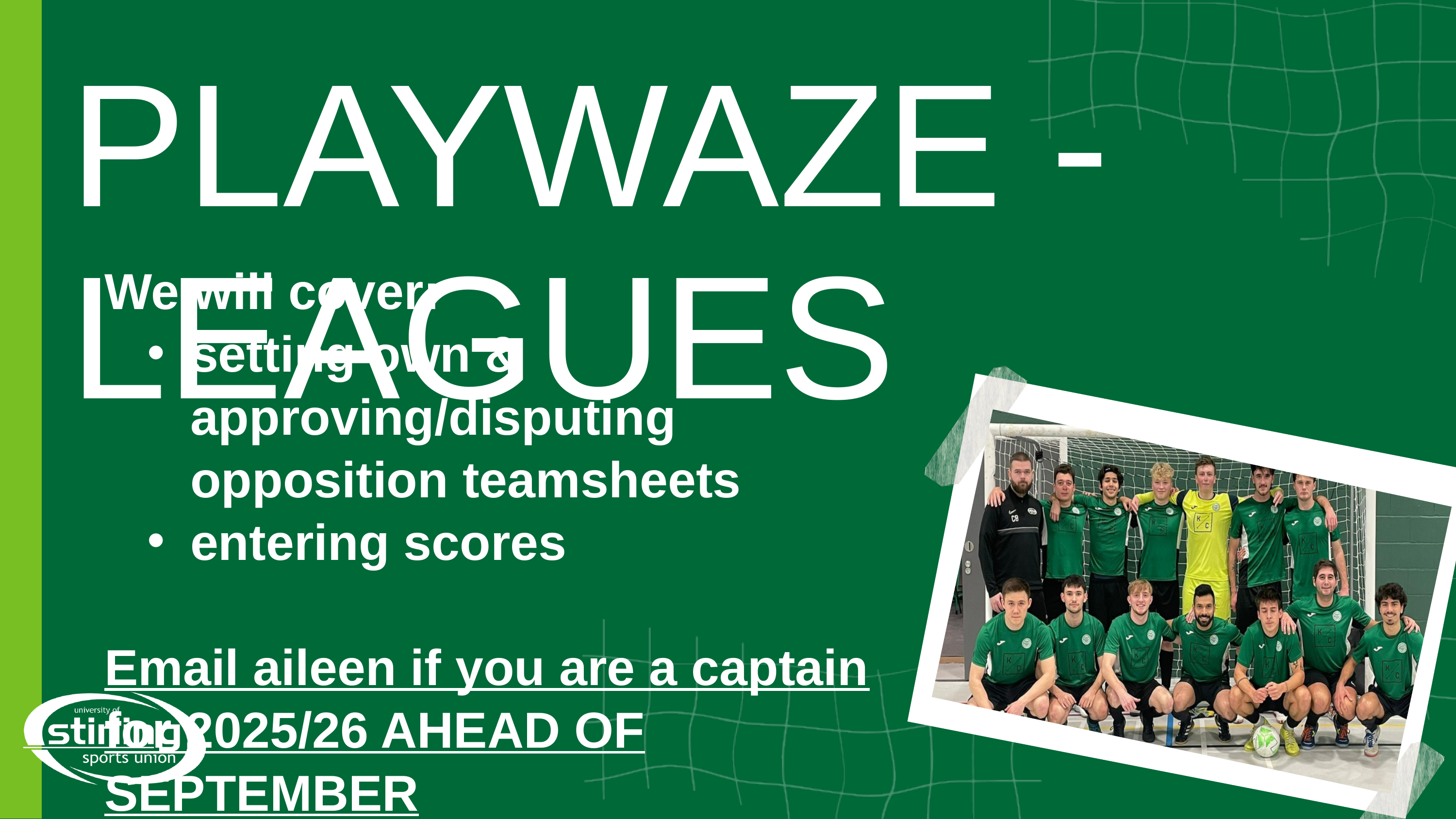

PLAYWAZE - LEAGUES
We will cover:
setting own & approving/disputing opposition teamsheets
entering scores

Email aileen if you are a captain for 2025/26 AHEAD OF SEPTEMBER